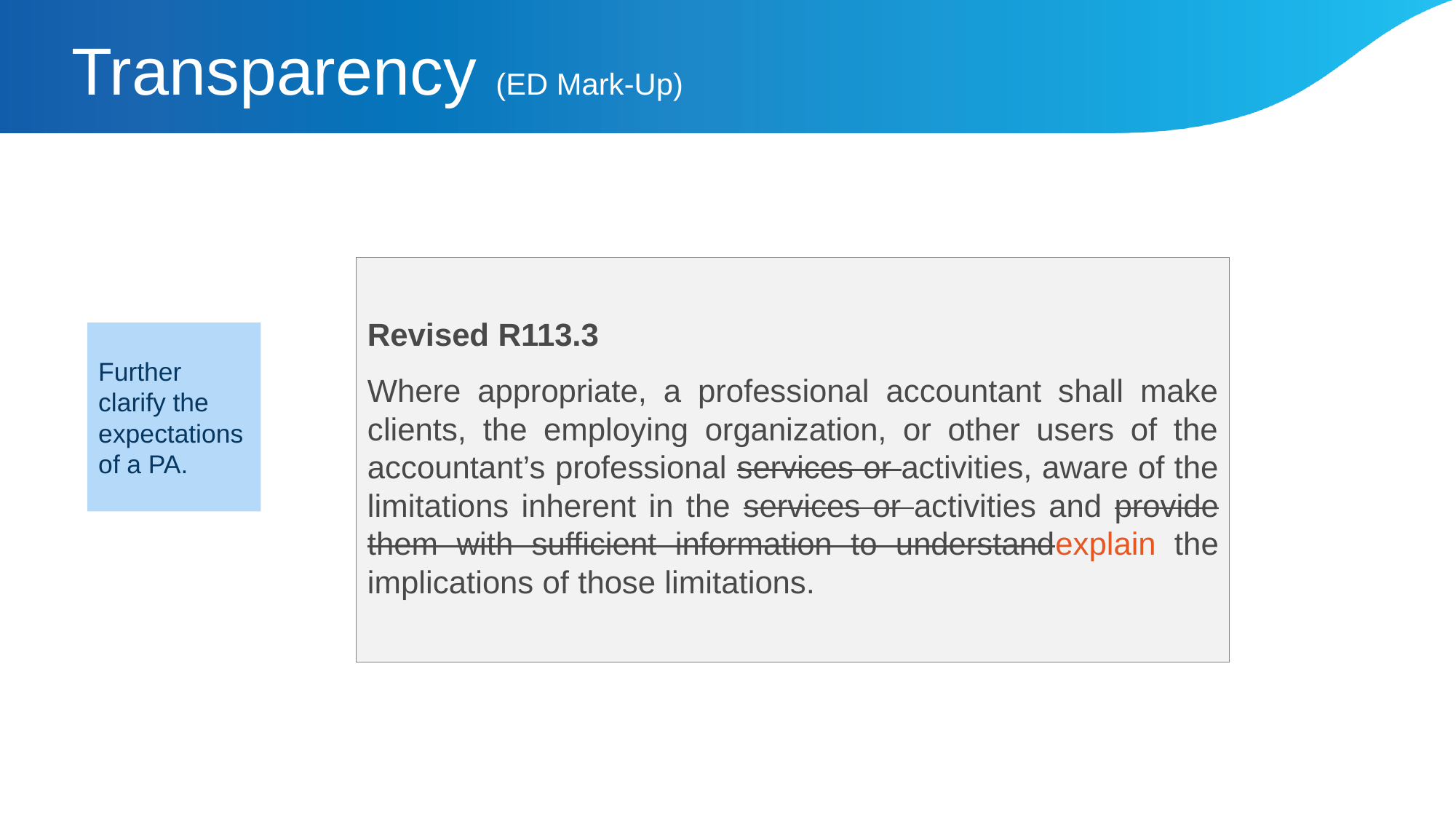

# Transparency (ED Mark-Up)
Revised R113.3
Where appropriate, a professional accountant shall make clients, the employing organization, or other users of the accountant’s professional services or activities, aware of the limitations inherent in the services or activities and provide them with sufficient information to understandexplain the implications of those limitations.
Further clarify the expectations of a PA.